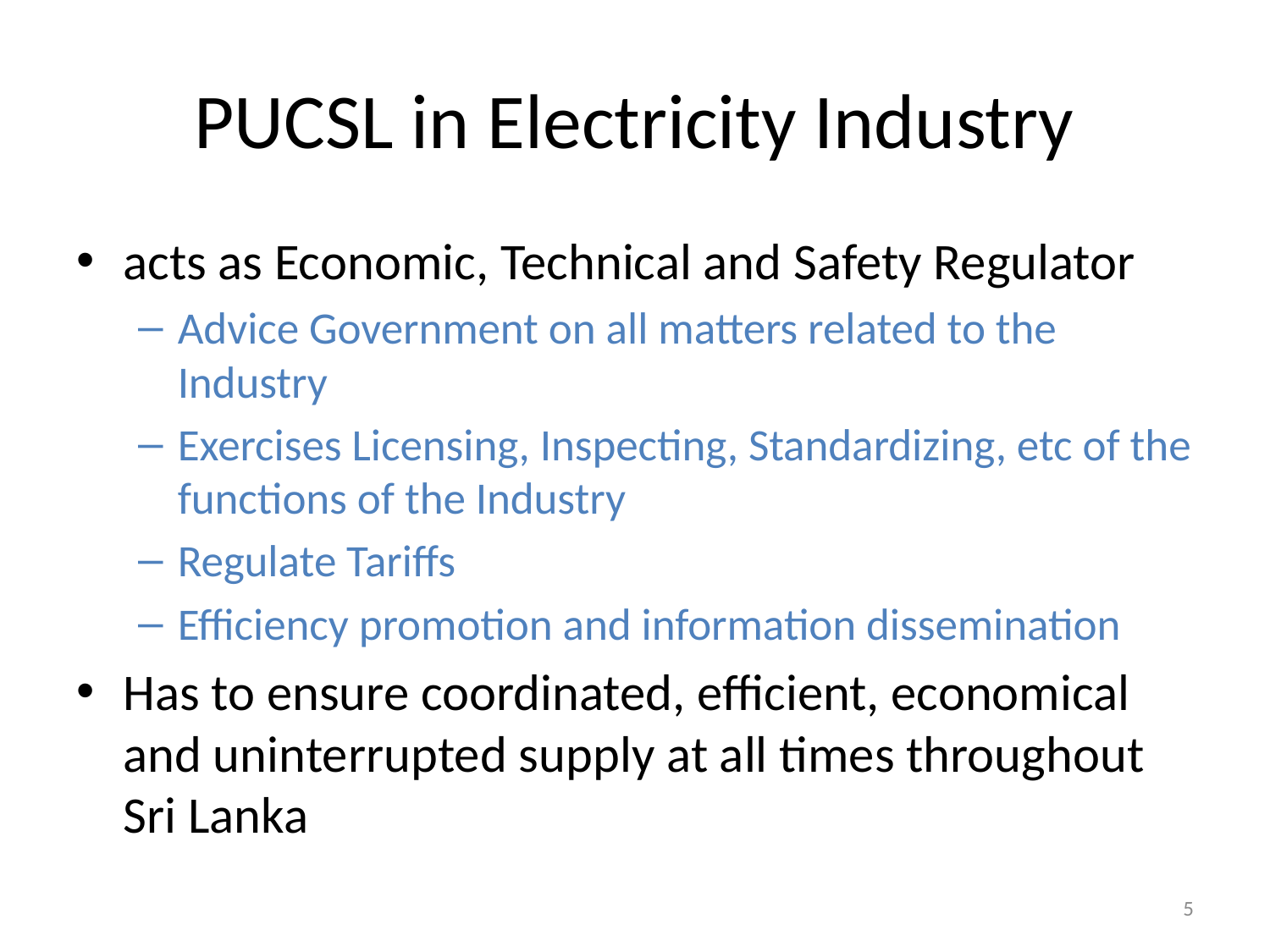

# PUCSL in Electricity Industry
acts as Economic, Technical and Safety Regulator
Advice Government on all matters related to the Industry
Exercises Licensing, Inspecting, Standardizing, etc of the functions of the Industry
Regulate Tariffs
Efficiency promotion and information dissemination
Has to ensure coordinated, efficient, economical and uninterrupted supply at all times throughout Sri Lanka

5